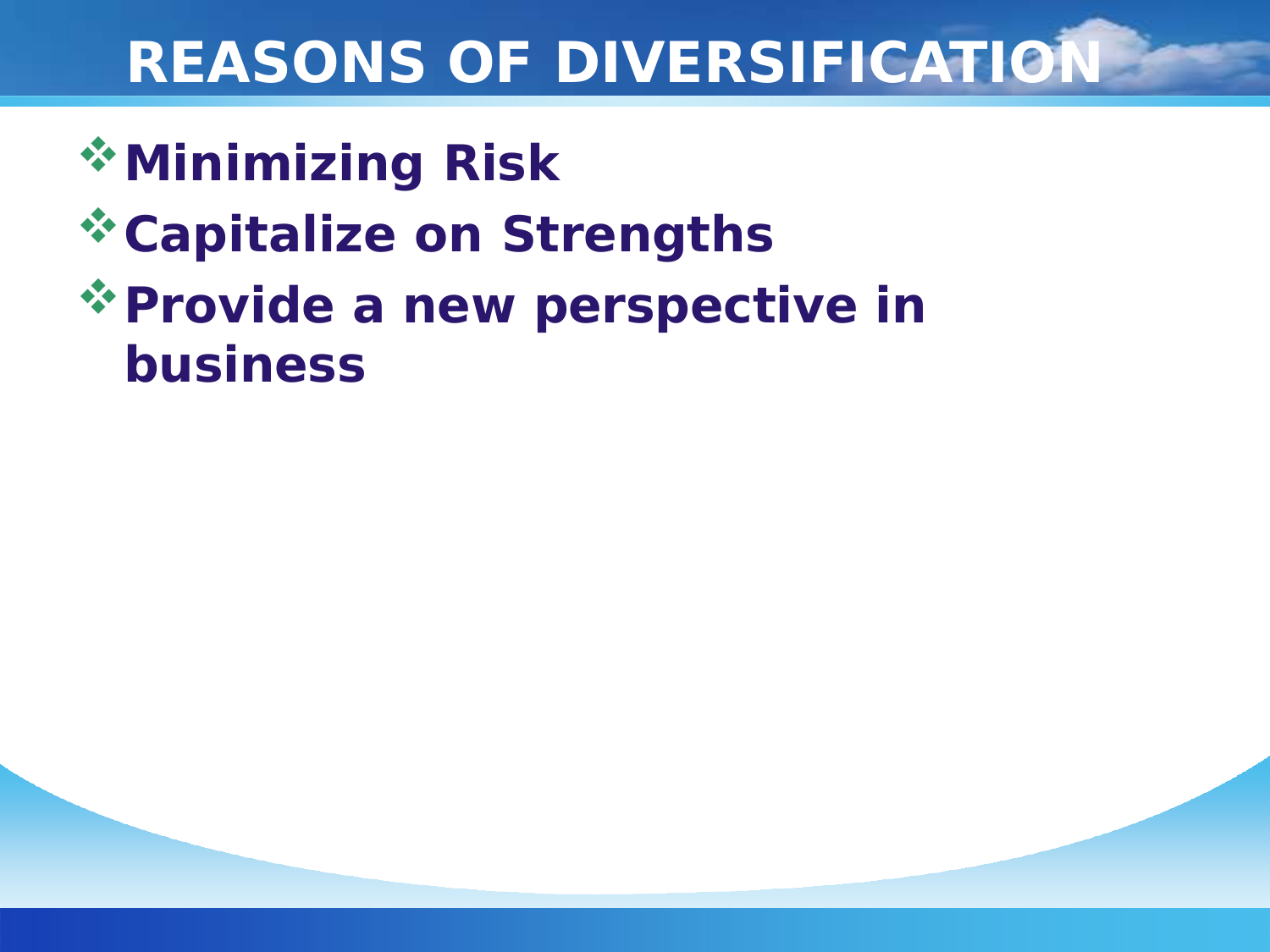

# REASONS OF DIVERSIFICATION

Minimizing Risk
Capitalize on Strengths
Provide a new perspective in business